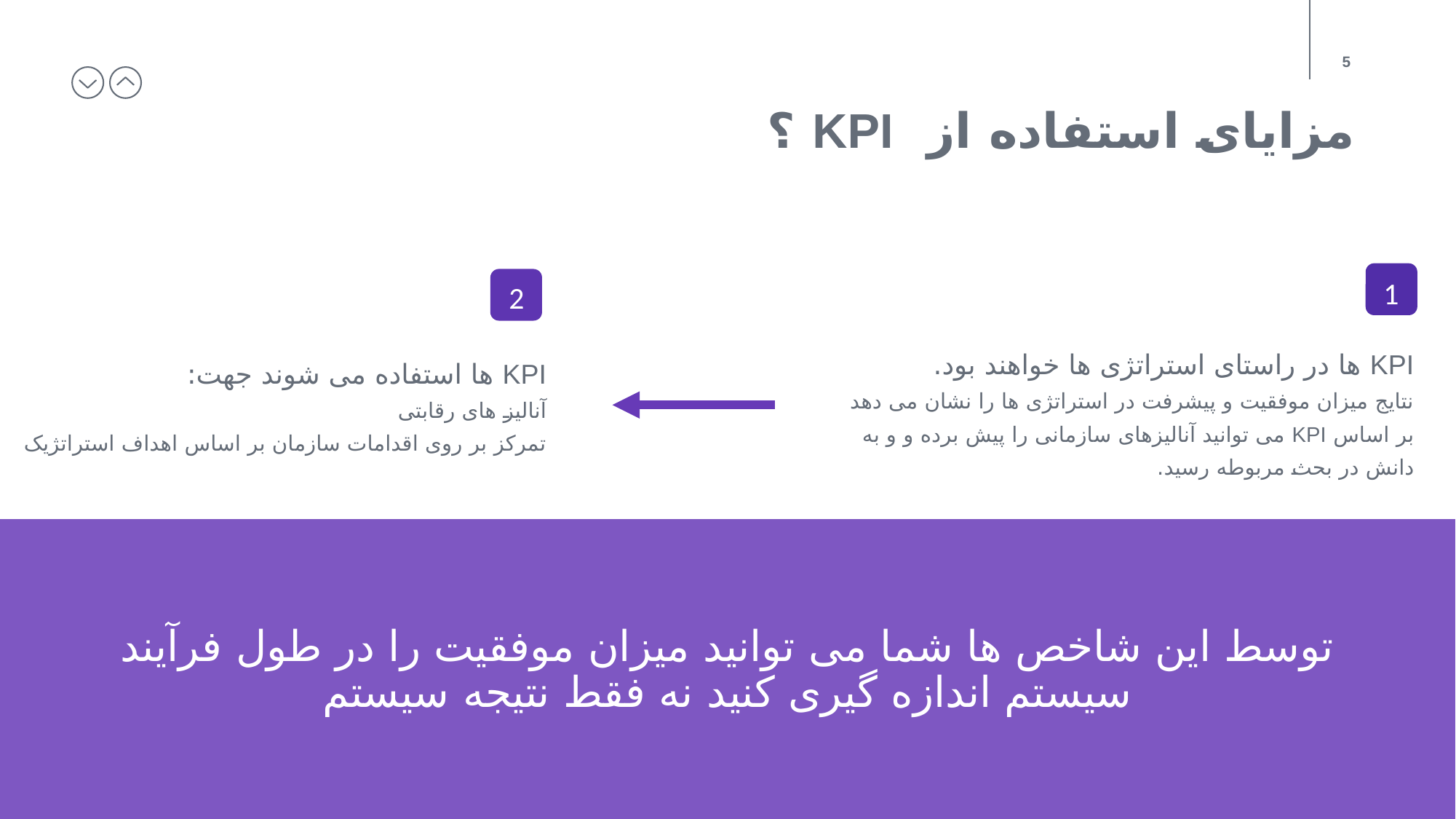

مزایای استفاده از  KPI ؟

1
2
KPI ها در راستای استراتژی ها خواهند بود.
نتایج میزان موفقیت و پیشرفت در استراتژی ها را نشان می دهد
بر اساس KPI می توانید آنالیزهای سازمانی را پیش برده و و به دانش در بحث مربوطه رسید.
KPI ها استفاده می شوند جهت:
آنالیز های رقابتی
تمرکز بر روی اقدامات سازمان بر اساس اهداف استراتژیک

توسط این شاخص ها شما می توانید میزان موفقیت را در طول فرآیند سیستم اندازه گیری کنید نه فقط نتیجه سیستم